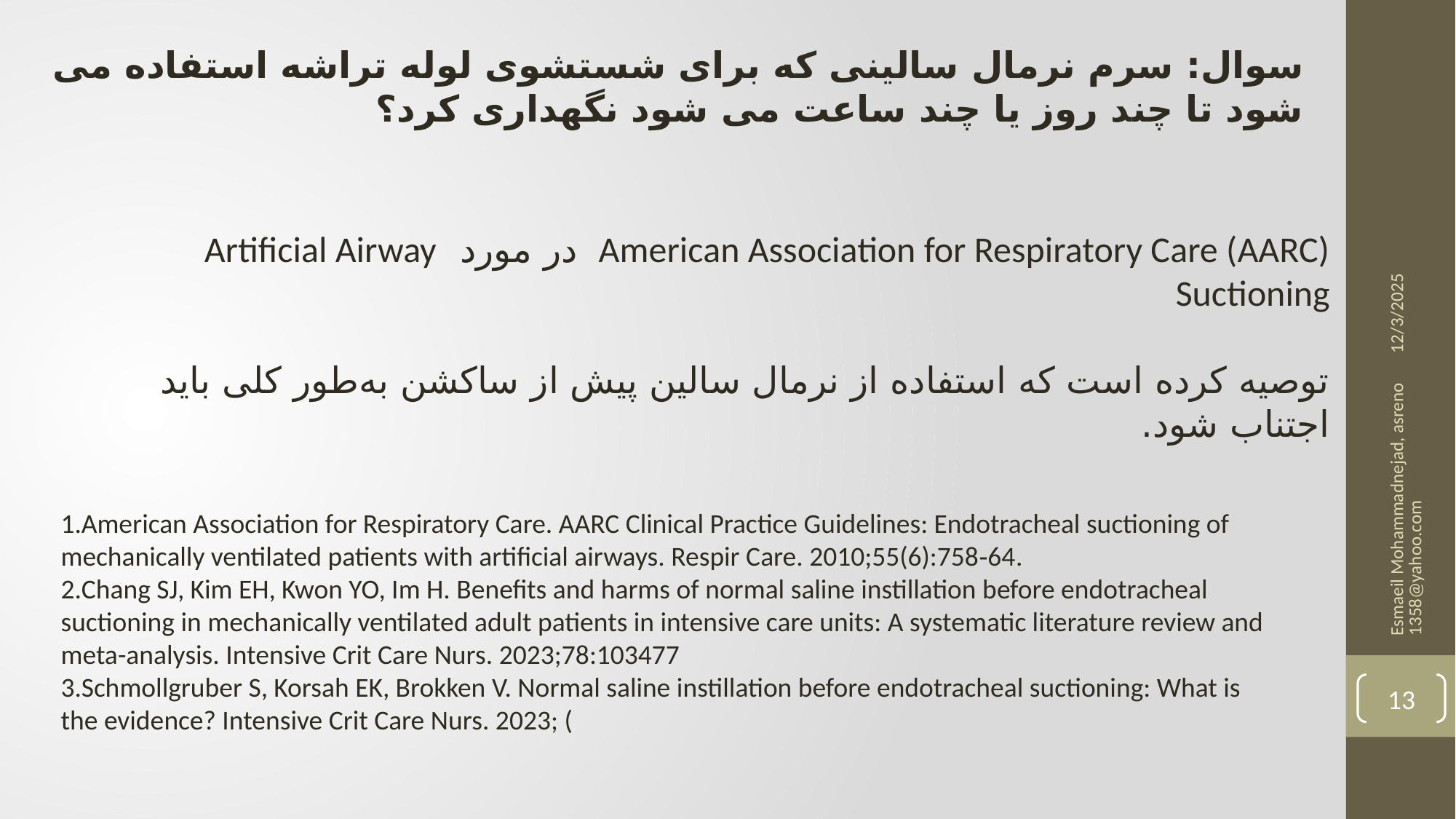

سوال: سرم نرمال سالینی که برای شستشوی لوله تراشه استفاده می شود تا چند روز یا چند ساعت می شود نگهداری کرد؟
12/3/2025
American Association for Respiratory Care (AARC)  در مورد  Artificial Airway Suctioning

توصیه کرده است که استفاده از نرمال سالین پیش از ساکشن به‌طور کلی باید اجتناب شود.

American Association for Respiratory Care. AARC Clinical Practice Guidelines: Endotracheal suctioning of mechanically ventilated patients with artificial airways. Respir Care. 2010;55(6):758‑64.
Chang SJ, Kim EH, Kwon YO, Im H. Benefits and harms of normal saline instillation before endotracheal suctioning in mechanically ventilated adult patients in intensive care units: A systematic literature review and meta-analysis. Intensive Crit Care Nurs. 2023;78:103477
Schmollgruber S, Korsah EK, Brokken V. Normal saline instillation before endotracheal suctioning: What is the evidence? Intensive Crit Care Nurs. 2023; (
Esmaeil Mohammadnejad, asreno1358@yahoo.com
13